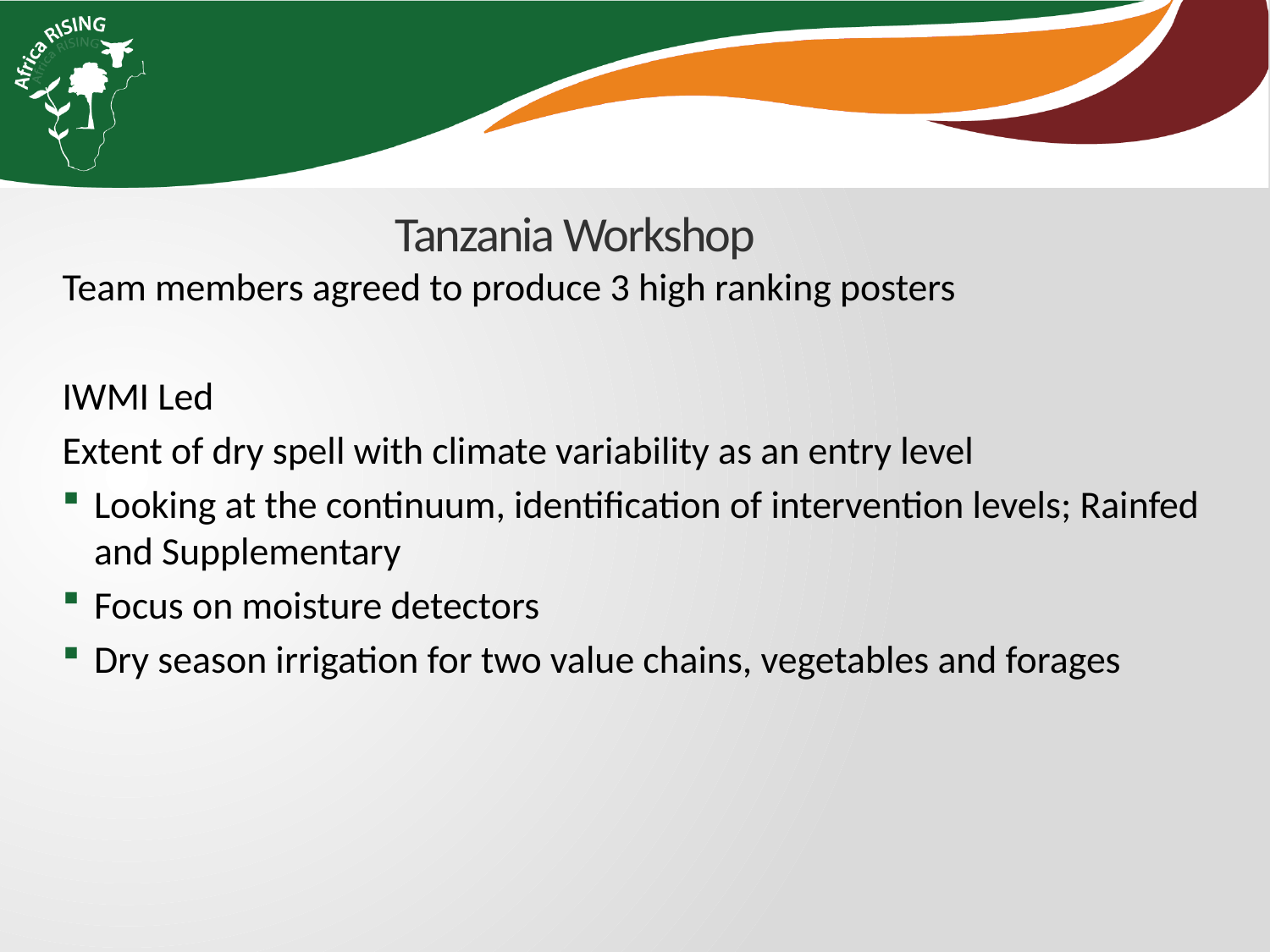

# Tanzania Workshop
Team members agreed to produce 3 high ranking posters

IWMI Led
Extent of dry spell with climate variability as an entry level
Looking at the continuum, identification of intervention levels; Rainfed and Supplementary
Focus on moisture detectors
Dry season irrigation for two value chains, vegetables and forages